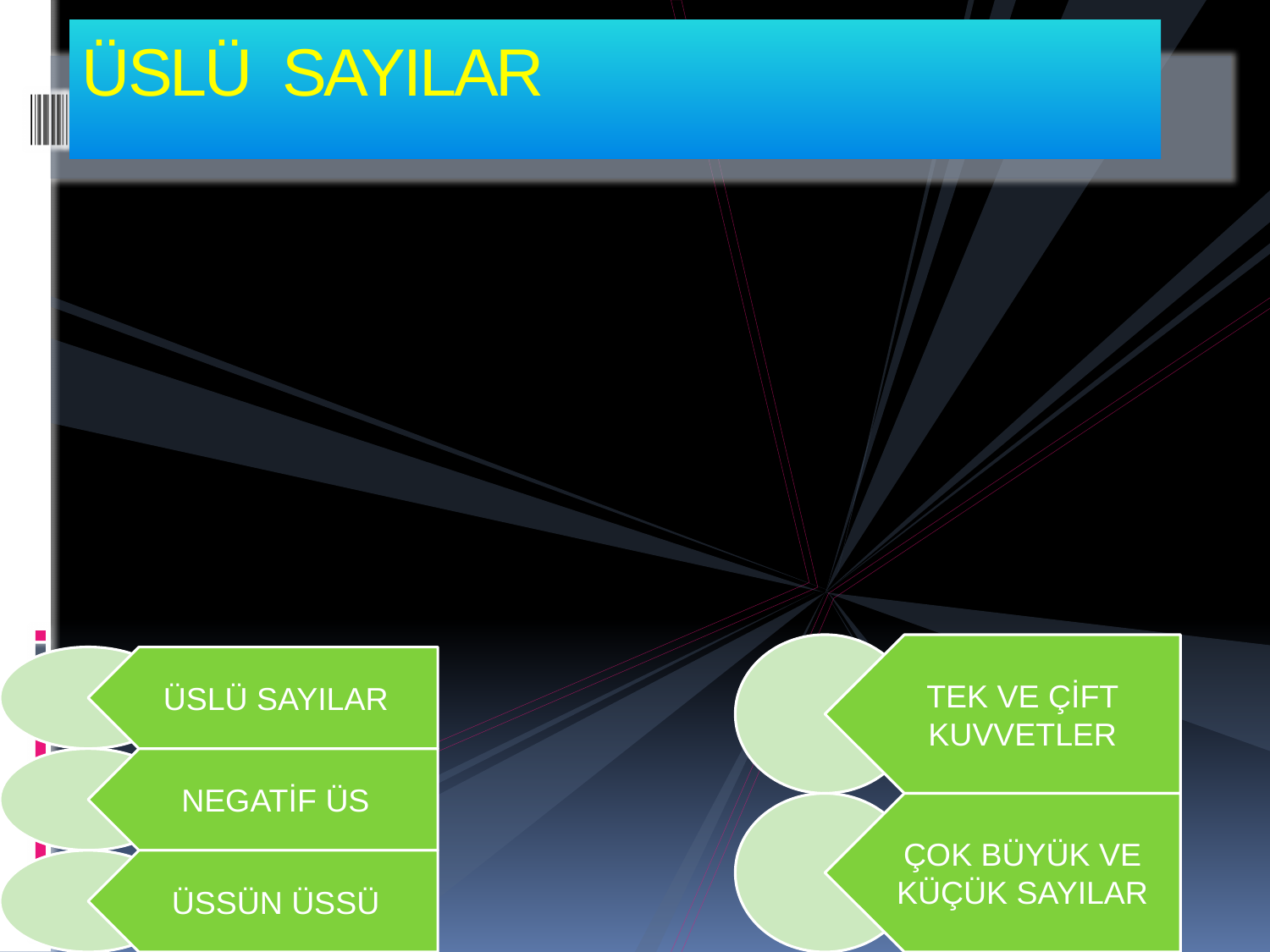

# ÜSLÜ  SAYILAR
TEK VE ÇİFT KUVVETLER
ÇOK BÜYÜK VE KÜÇÜK SAYILAR
ÜSLÜ SAYILAR
NEGATİF ÜS
ÜSSÜN ÜSSÜ